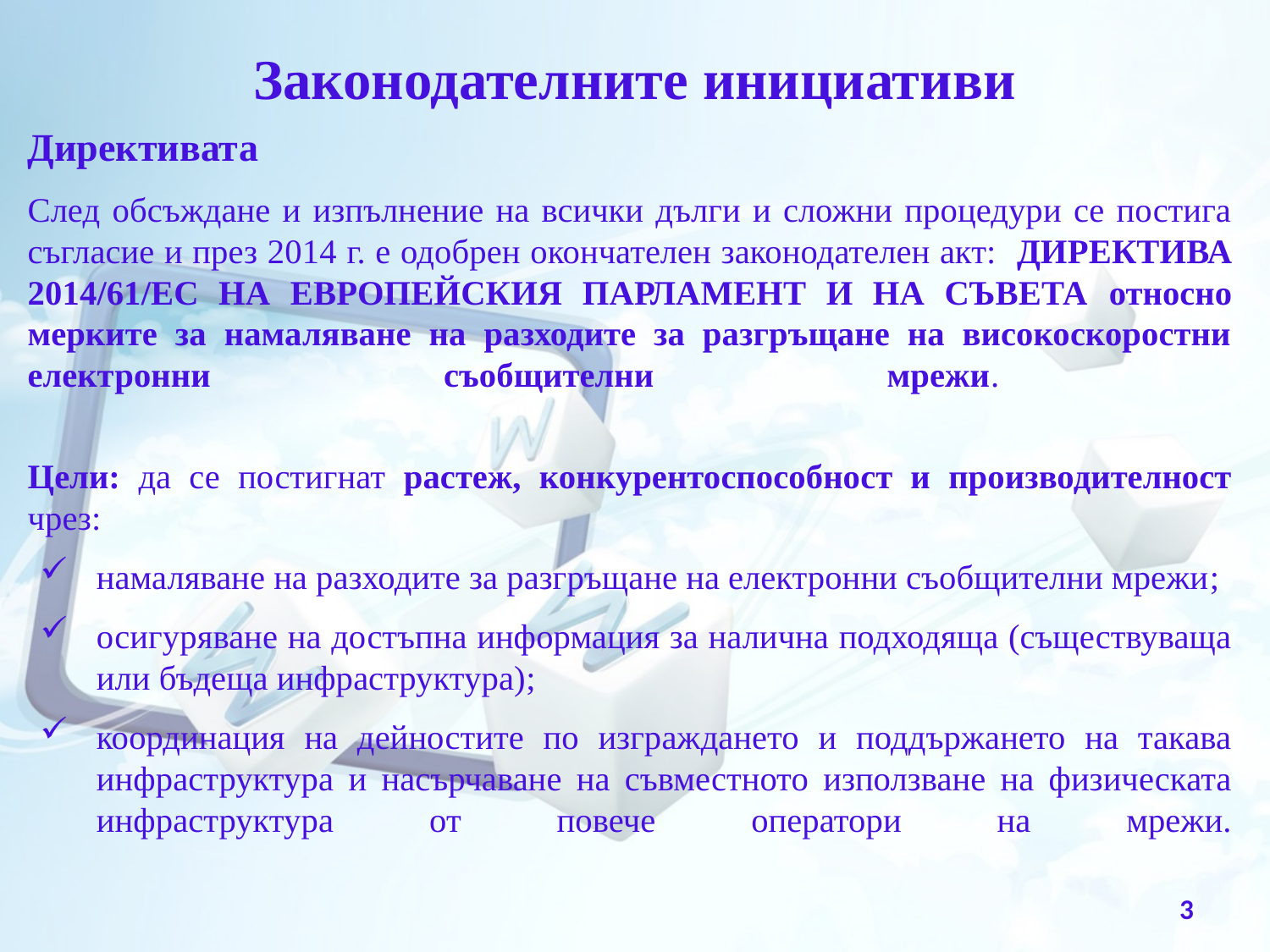

# Законодателните инициативи
Директивата
След обсъждане и изпълнение на всички дълги и сложни процедури се постига съгласие и през 2014 г. е одобрен окончателен законодателен акт:  ДИРЕКТИВА 2014/61/ЕС НА ЕВРОПЕЙСКИЯ ПАРЛАМЕНТ И НА СЪВЕТА относно мерките за намаляване на разходите за разгръщане на високоскоростни електронни съобщителни мрежи.
Цели: да се постигнат растеж, конкурентоспособност и производителност чрез:
намаляване на разходите за разгръщане на електронни съобщителни мрежи;
осигуряване на достъпна информация за налична подходяща (съществуваща или бъдеща инфраструктура);
координация на дейностите по изграждането и поддържането на такава инфраструктура и насърчаване на съвместното използване на физическата инфраструктура от повече оператори на мрежи.

3